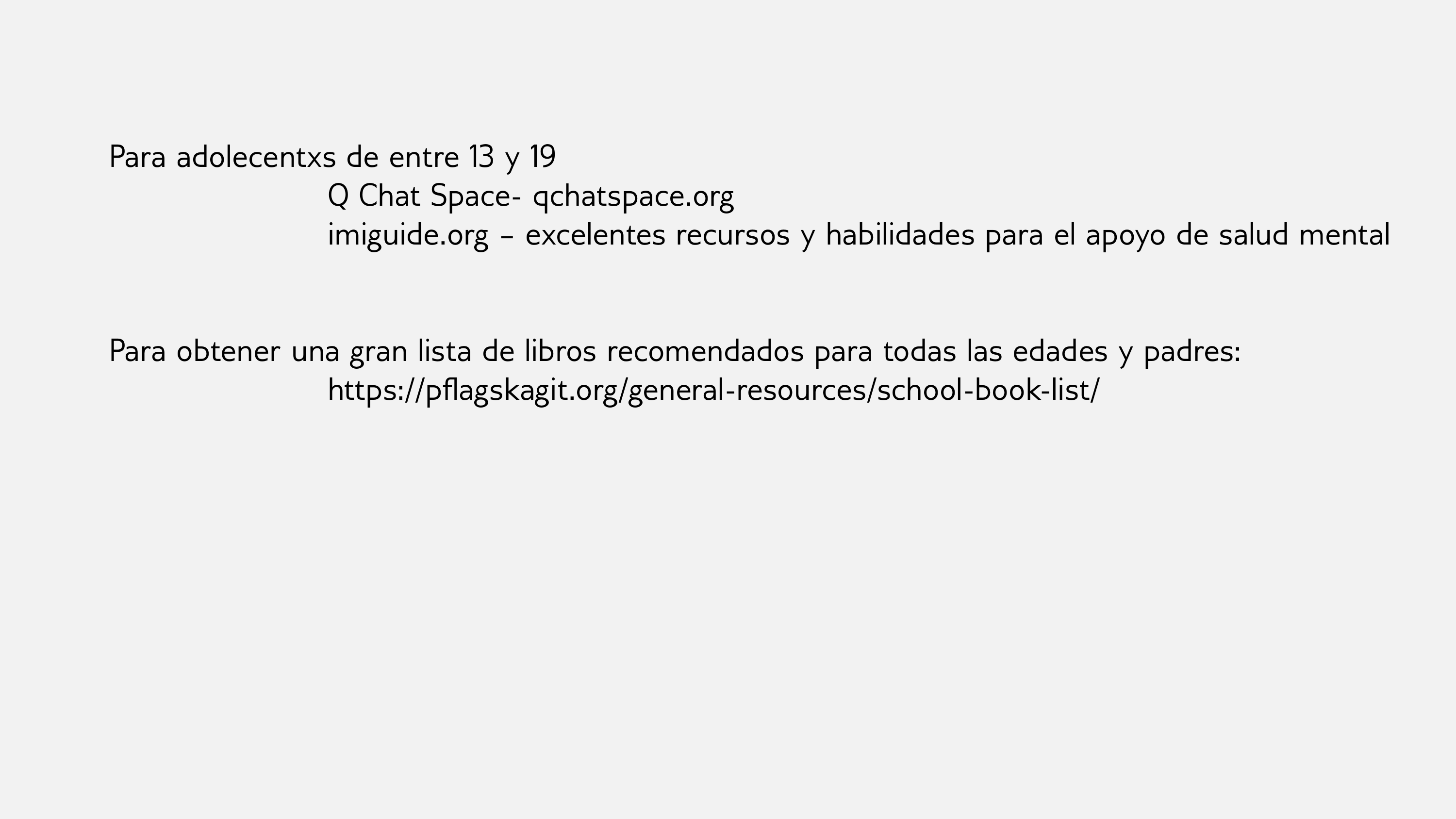

Para adolecentxs de entre 13 y 19
			Q Chat Space- qchatspace.org
			imiguide.org – excelentes recursos y habilidades para el apoyo de salud mental

Para obtener una gran lista de libros recomendados para todas las edades y padres:
 			https://pflagskagit.org/general-resources/school-book-list/